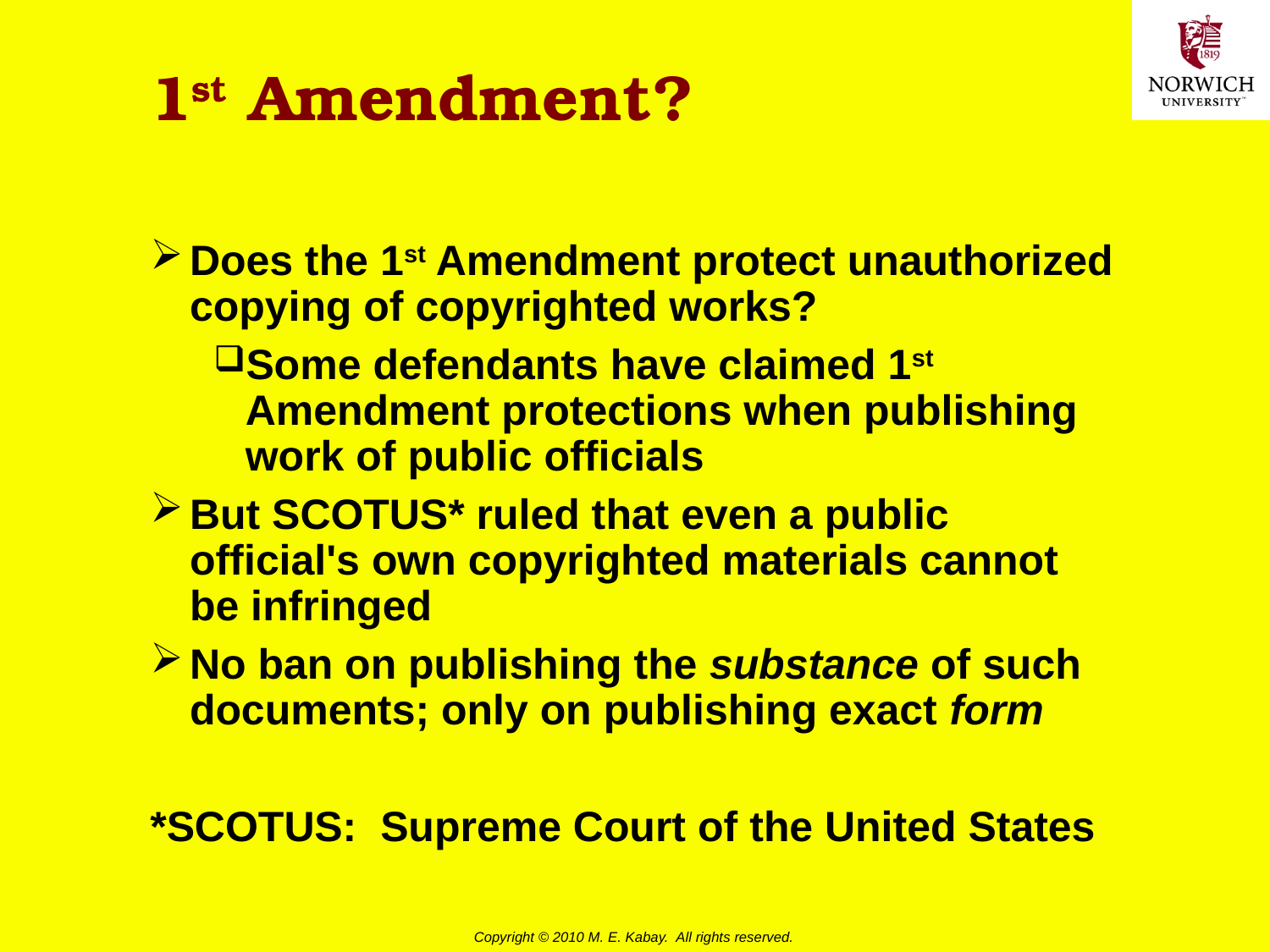

# 1st Amendment?
Does the 1st Amendment protect unauthorized copying of copyrighted works?
Some defendants have claimed 1st Amendment protections when publishing work of public officials
But SCOTUS* ruled that even a public official's own copyrighted materials cannot be infringed
No ban on publishing the substance of such documents; only on publishing exact form

*SCOTUS:  Supreme Court of the United States